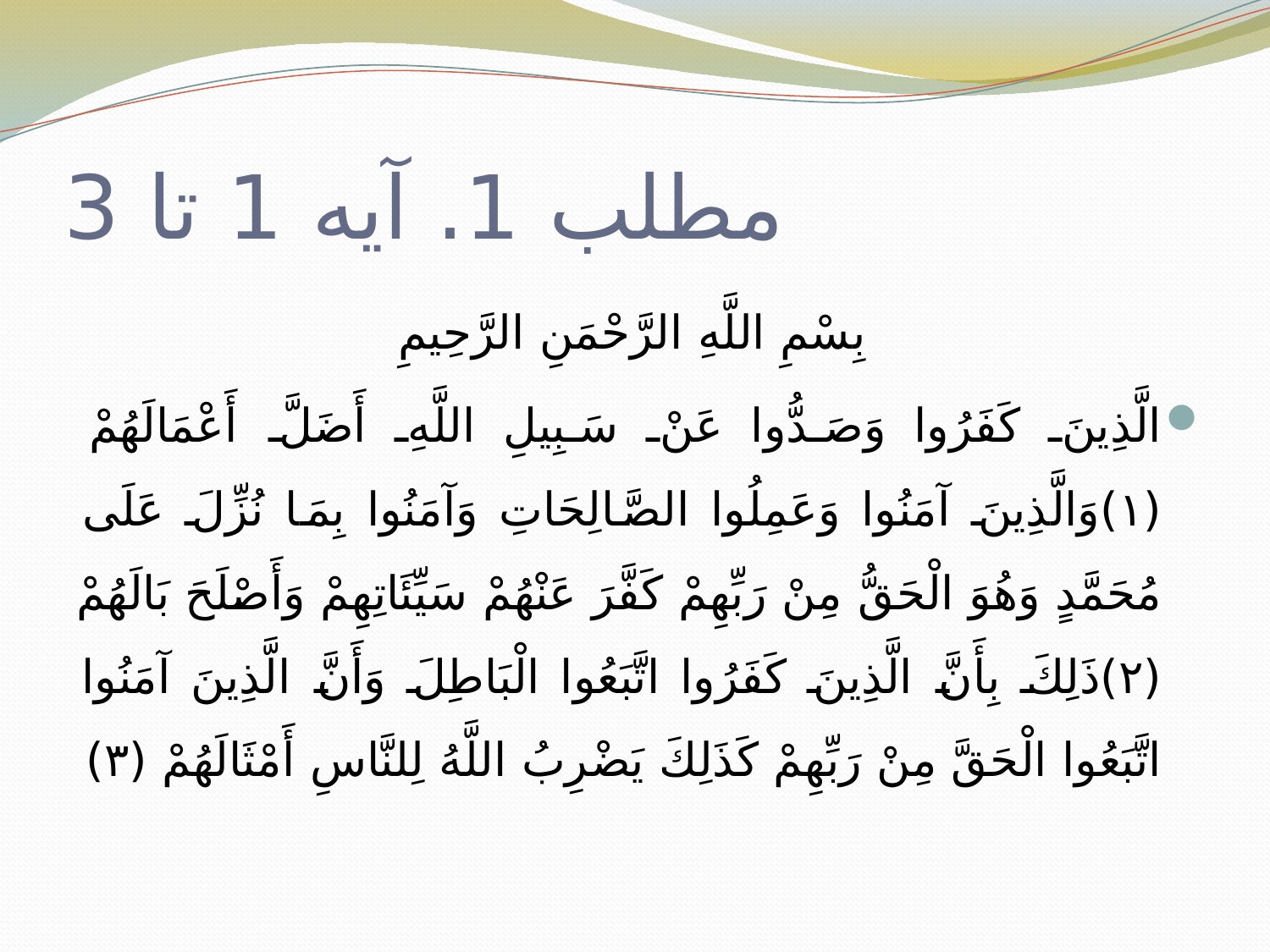

# مطلب 1. آیه 1 تا 3
بِسْمِ اللَّهِ الرَّحْمَنِ الرَّحِيمِ
الَّذِينَ كَفَرُوا وَصَدُّوا عَنْ سَبِيلِ اللَّهِ أَضَلَّ أَعْمَالَهُمْ (١)وَالَّذِينَ آمَنُوا وَعَمِلُوا الصَّالِحَاتِ وَآمَنُوا بِمَا نُزِّلَ عَلَى مُحَمَّدٍ وَهُوَ الْحَقُّ مِنْ رَبِّهِمْ كَفَّرَ عَنْهُمْ سَيِّئَاتِهِمْ وَأَصْلَحَ بَالَهُمْ (٢)ذَلِكَ بِأَنَّ الَّذِينَ كَفَرُوا اتَّبَعُوا الْبَاطِلَ وَأَنَّ الَّذِينَ آمَنُوا اتَّبَعُوا الْحَقَّ مِنْ رَبِّهِمْ كَذَلِكَ يَضْرِبُ اللَّهُ لِلنَّاسِ أَمْثَالَهُمْ (٣)